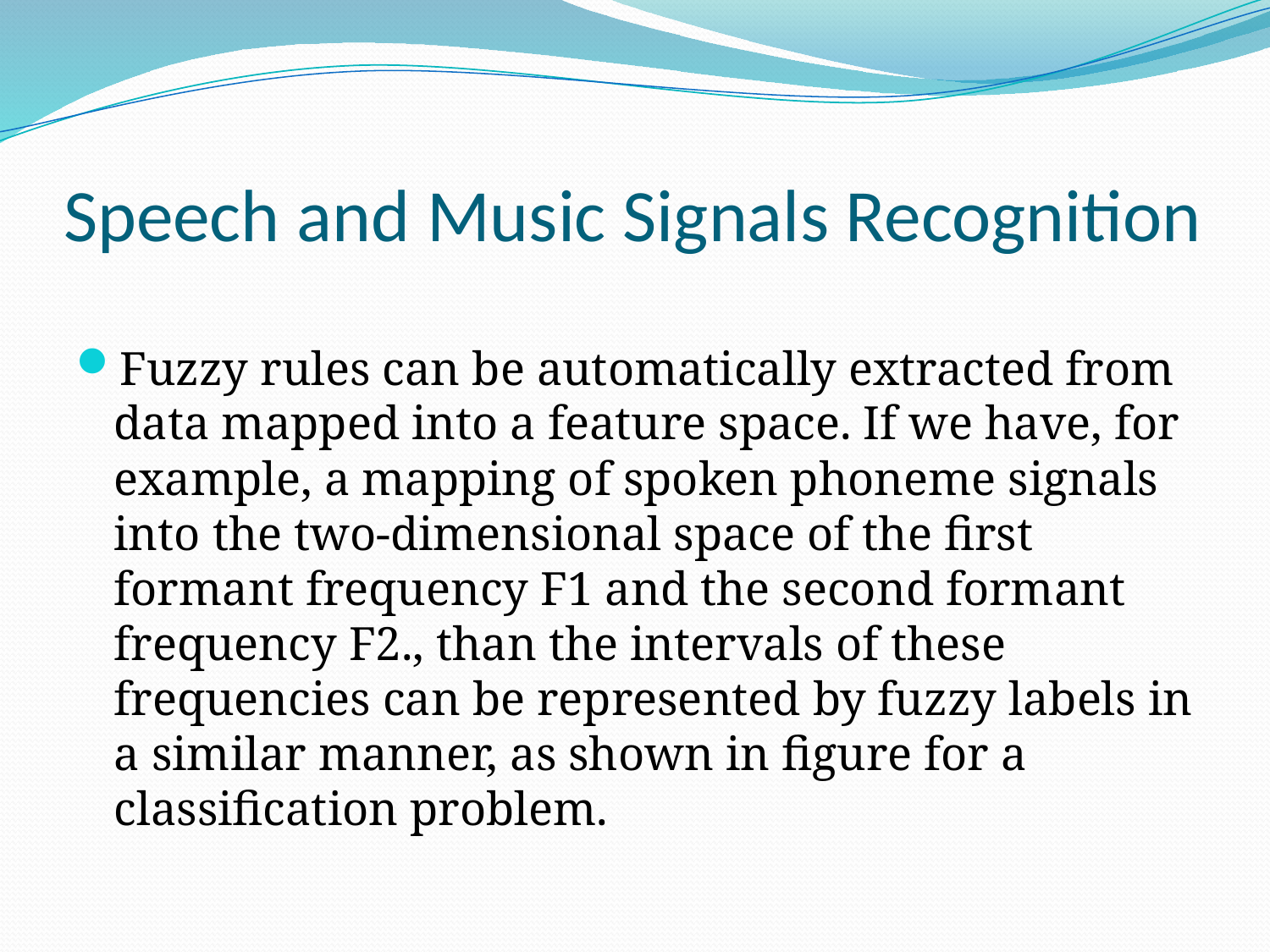

# Speech and Music Signals Recognition

Fuzzy rules can be automatically extracted from data mapped into a feature space. If we have, for example, a mapping of spoken phoneme signals into the two-dimensional space of the first formant frequency F1 and the second formant frequency F2., than the intervals of these frequencies can be represented by fuzzy labels in a similar manner, as shown in figure for a classification problem.